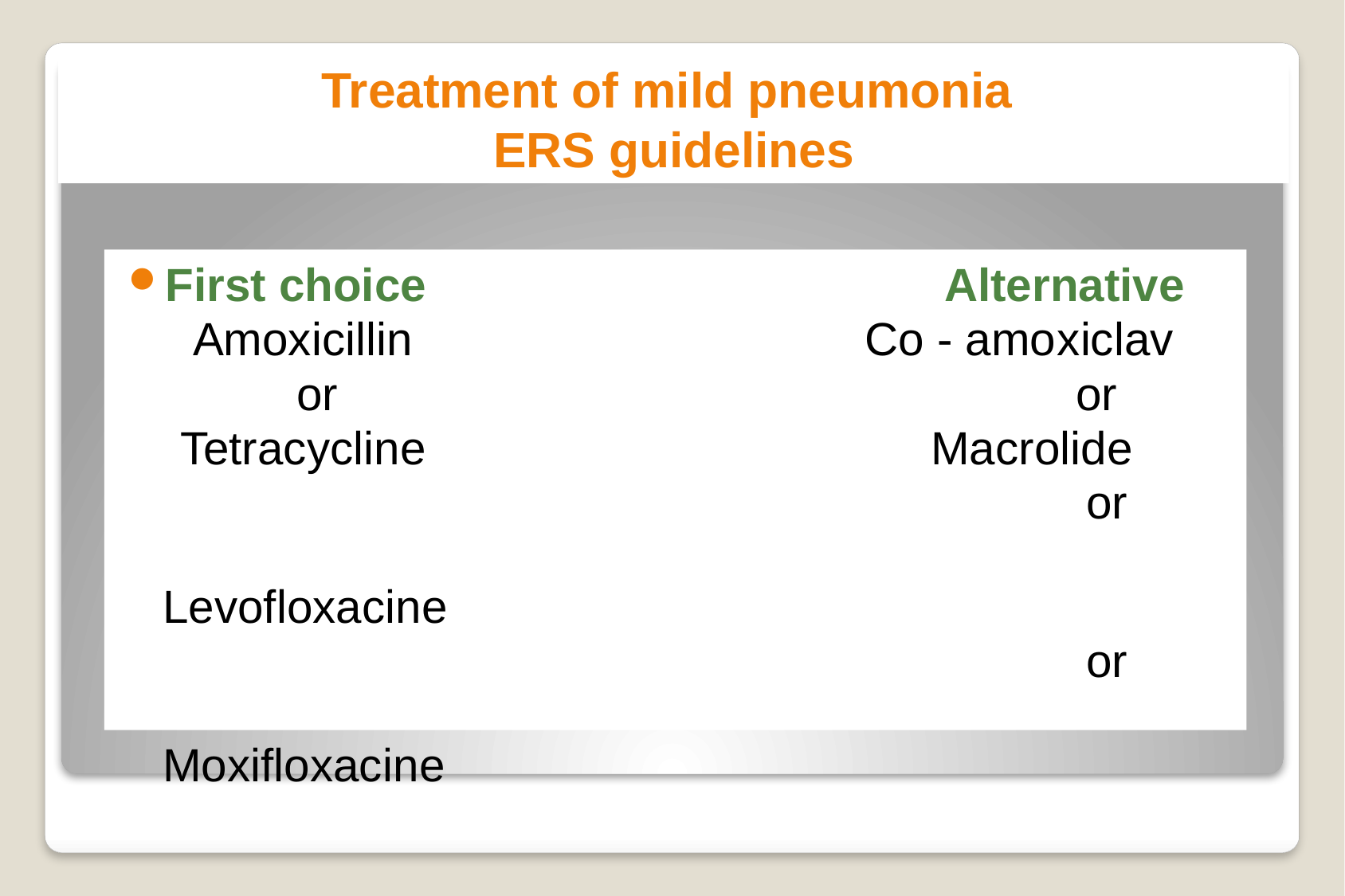

# Treatment of mild pneumonia ERS guidelines
First choice                                        Alternative
     Amoxicillin                                   Co - amoxiclav
             or                                                         or
    Tetracycline                                       Macrolide
                                                                          or
                                                                 Levofloxacine
                                                                          or
                                                                 Moxifloxacine